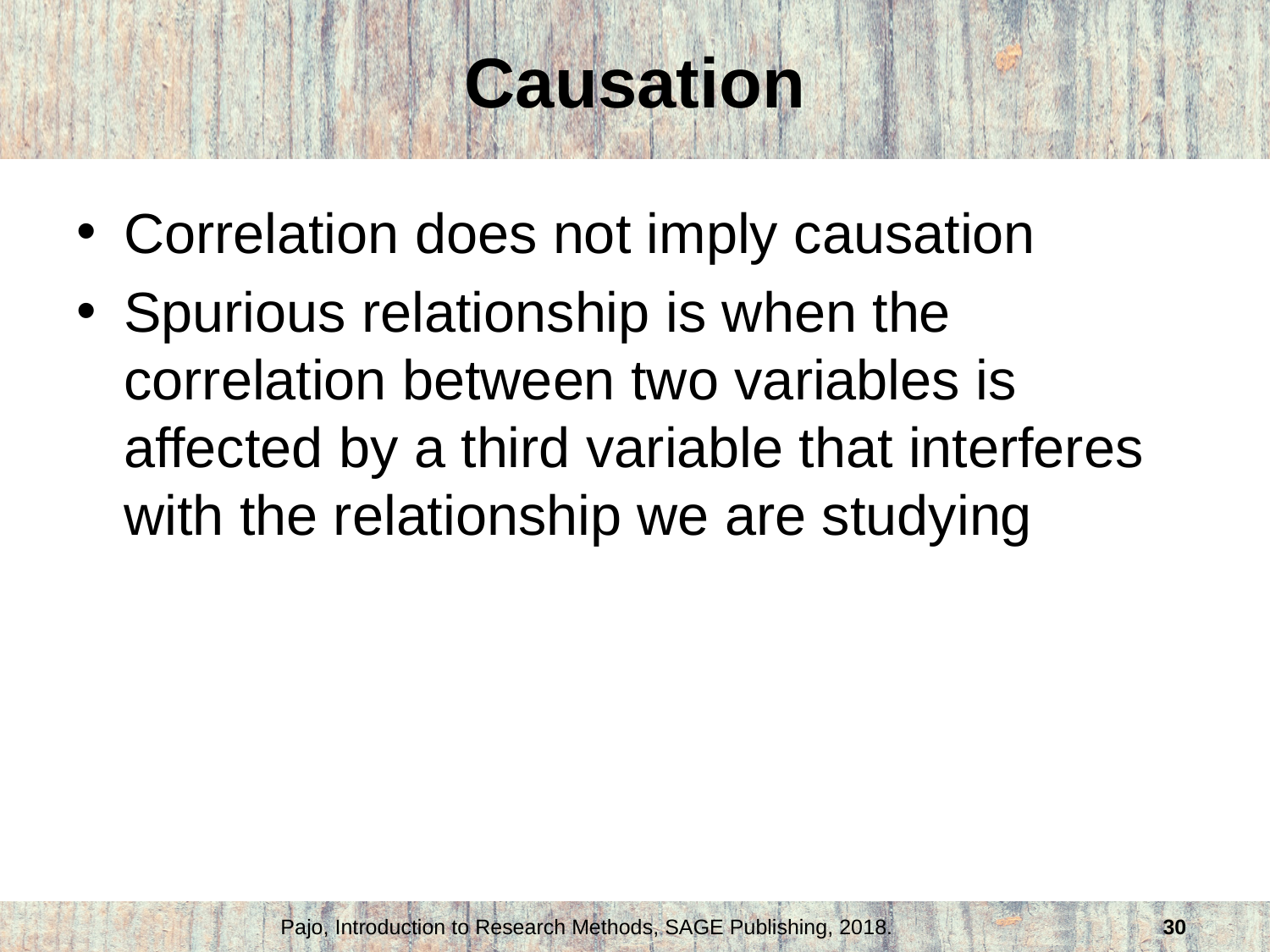

# Causation
Correlation does not imply causation
Spurious relationship is when the correlation between two variables is affected by a third variable that interferes with the relationship we are studying
Pajo, Introduction to Research Methods, SAGE Publishing, 2018.
30